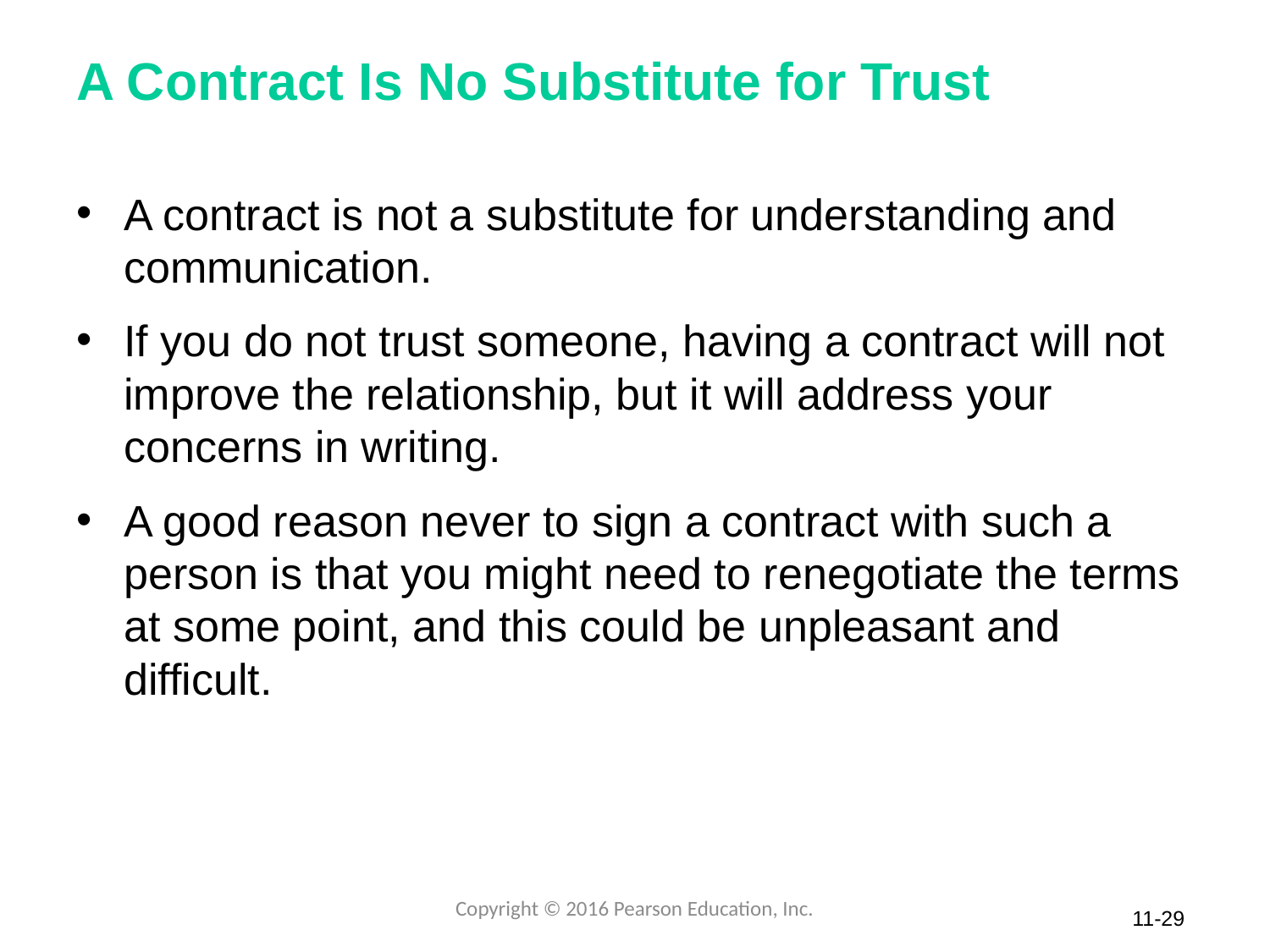

# A Contract Is No Substitute for Trust
A contract is not a substitute for understanding and communication.

If you do not trust someone, having a contract will not improve the relationship, but it will address your concerns in writing.

A good reason never to sign a contract with such a person is that you might need to renegotiate the terms at some point, and this could be unpleasant and difficult.

Copyright © 2016 Pearson Education, Inc.